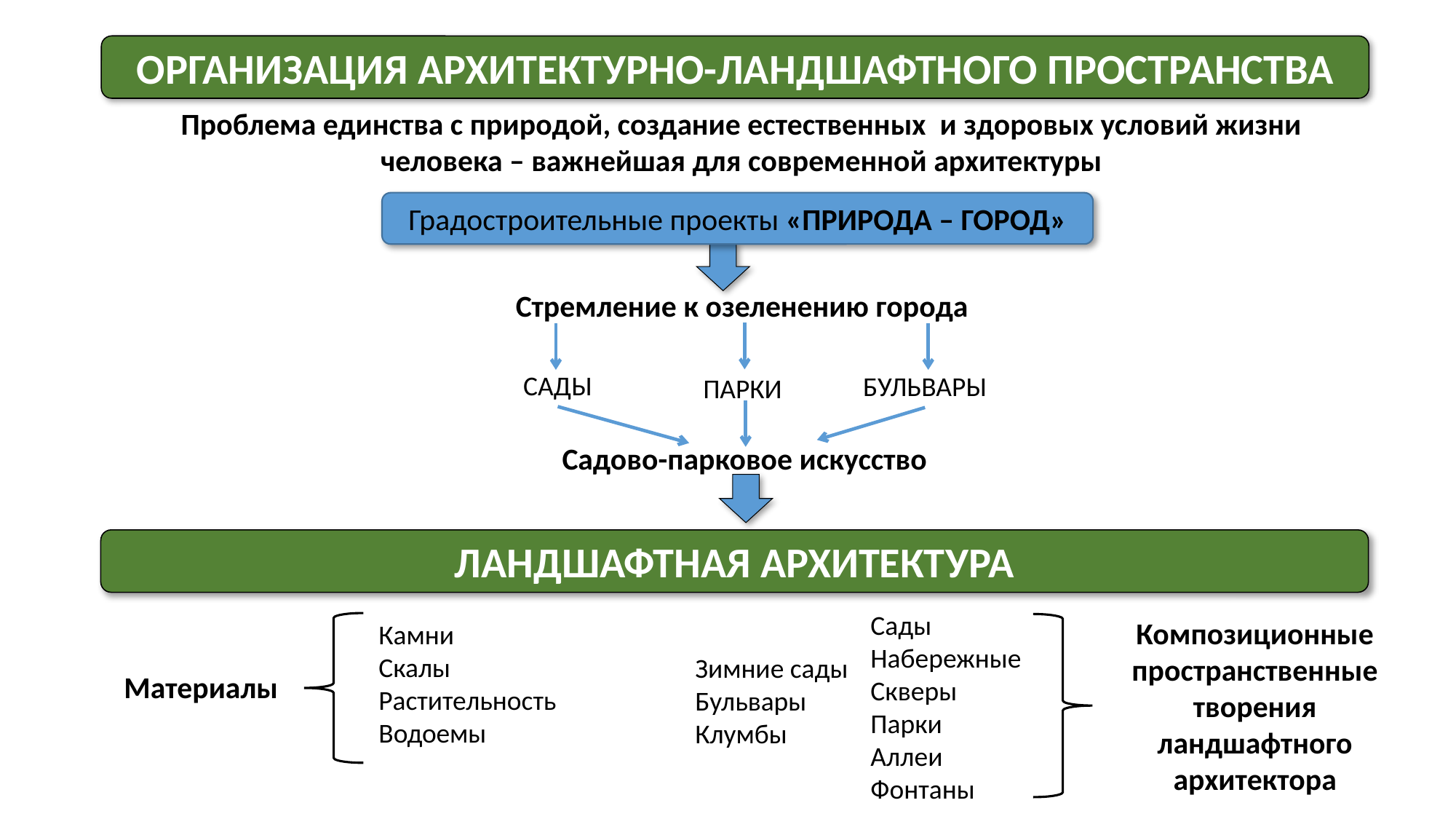

ОРГАНИЗАЦИЯ АРХИТЕКТУРНО-ЛАНДШАФТНОГО ПРОСТРАНСТВА
Проблема единства с природой, создание естественных  и здоровых условий жизни человека – важнейшая для современной архитектуры
Градостроительные проекты «ПРИРОДА – ГОРОД»

Стремление к озеленению города
САДЫ
БУЛЬВАРЫ
ПАРКИ
Садово-парковое искусство

ЛАНДШАФТНАЯ АРХИТЕКТУРА
Сады
Набережные
Скверы
Парки
Аллеи
Фонтаны
Композиционные пространственные творения ландшафтного архитектора
Камни
Скалы
Растительность
Водоемы

Зимние сады
Бульвары
Клумбы
Материалы